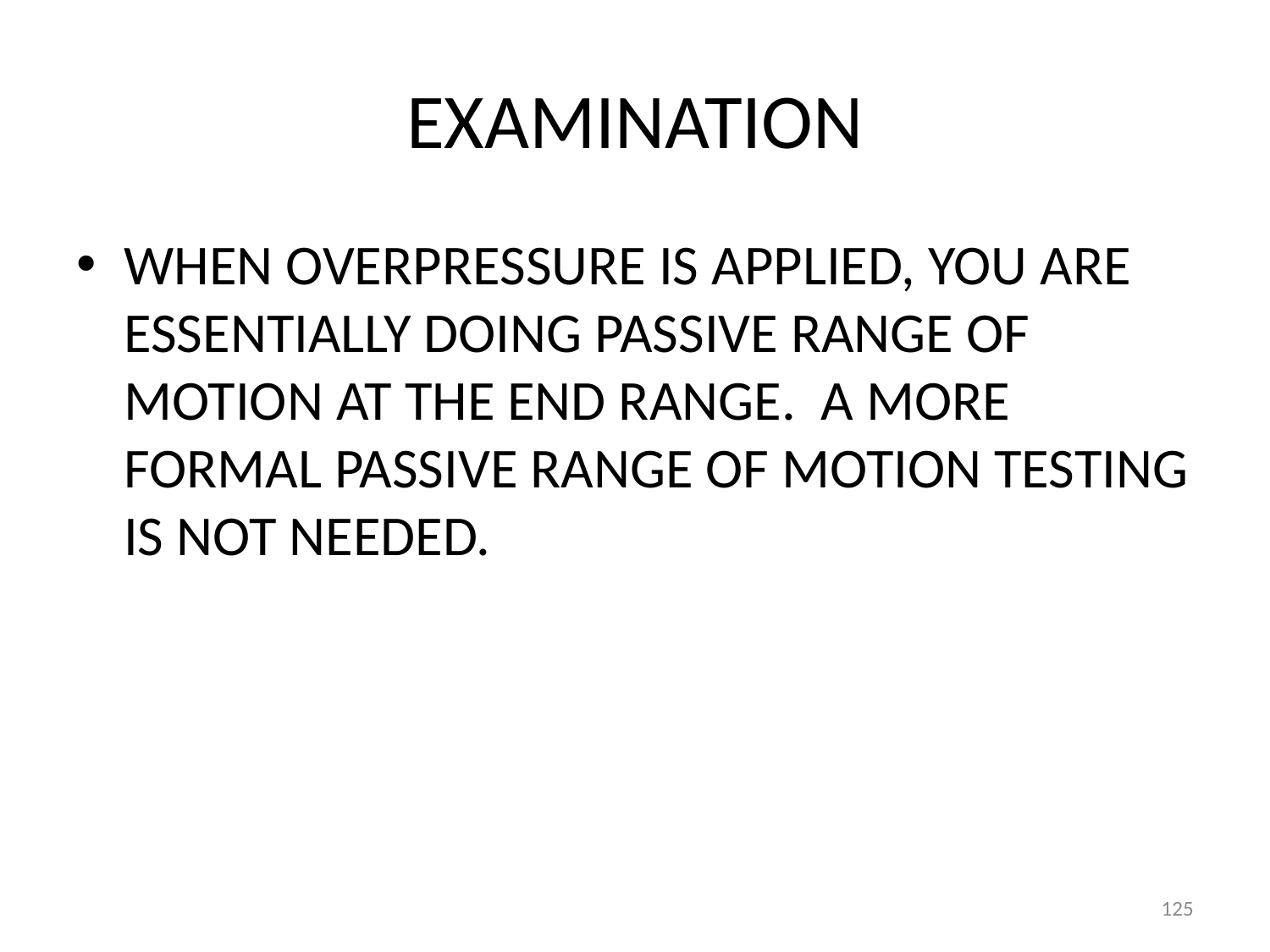

# EXAMINATION
WHEN OVERPRESSURE IS APPLIED, YOU ARE ESSENTIALLY DOING PASSIVE RANGE OF MOTION AT THE END RANGE.  A MORE FORMAL PASSIVE RANGE OF MOTION TESTING IS NOT NEEDED.
125